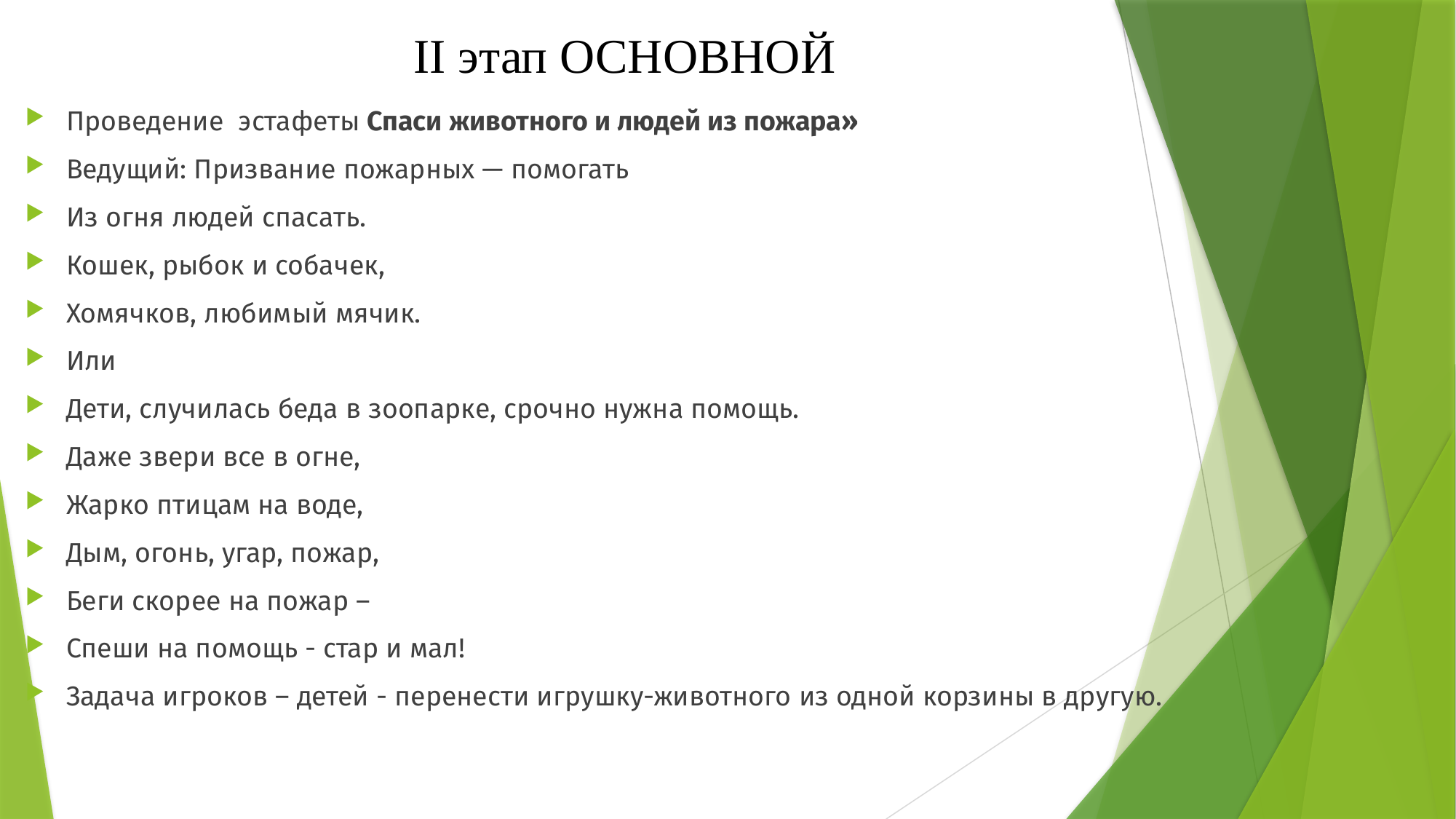

# II этап ОСНОВНОЙ
Проведение  эстафеты Спаси животного и людей из пожара»
Ведущий: Призвание пожарных — помогать
Из огня людей спасать.
Кошек, рыбок и собачек,
Хомячков, любимый мячик.
Или
Дети, случилась беда в зоопарке, срочно нужна помощь.
Даже звери все в огне,
Жарко птицам на воде,
Дым, огонь, угар, пожар,
Беги скорее на пожар –
Спеши на помощь - стар и мал!
Задача игроков – детей - перенести игрушку-животного из одной корзины в другую.